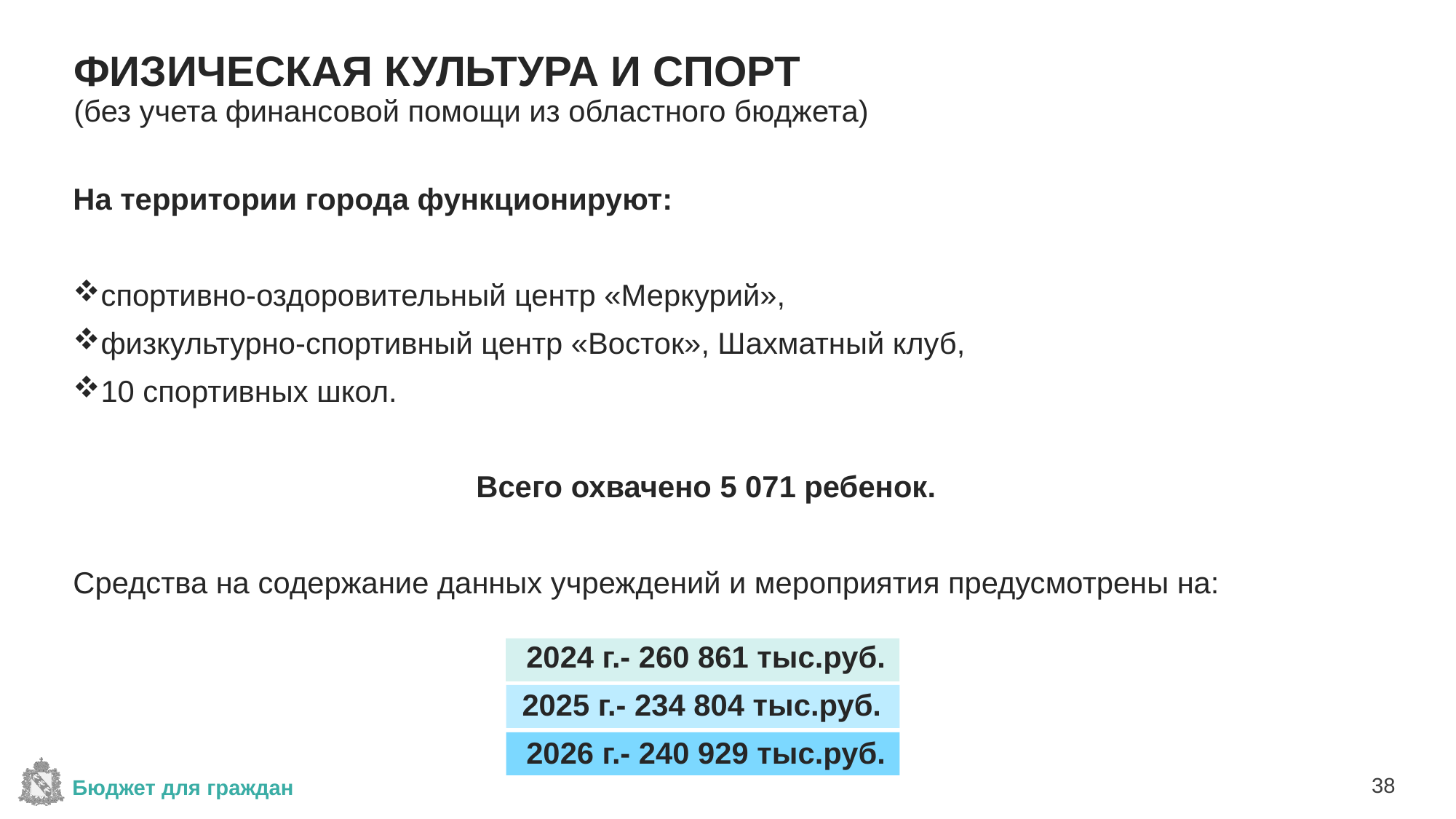

# ФИЗИЧЕСКАЯ КУЛЬТУРА И СПОРТ (без учета финансовой помощи из областного бюджета)
На территории города функционируют:

спортивно-оздоровительный центр «Меркурий»,
физкультурно-спортивный центр «Восток», Шахматный клуб,
10 спортивных школ.

Всего охвачено 5 071 ребенок.

Средства на содержание данных учреждений и мероприятия предусмотрены на:

2024 г.- 260 861 тыс.руб.
2025 г.- 234 804 тыс.руб.
2026 г.- 240 929 тыс.руб.